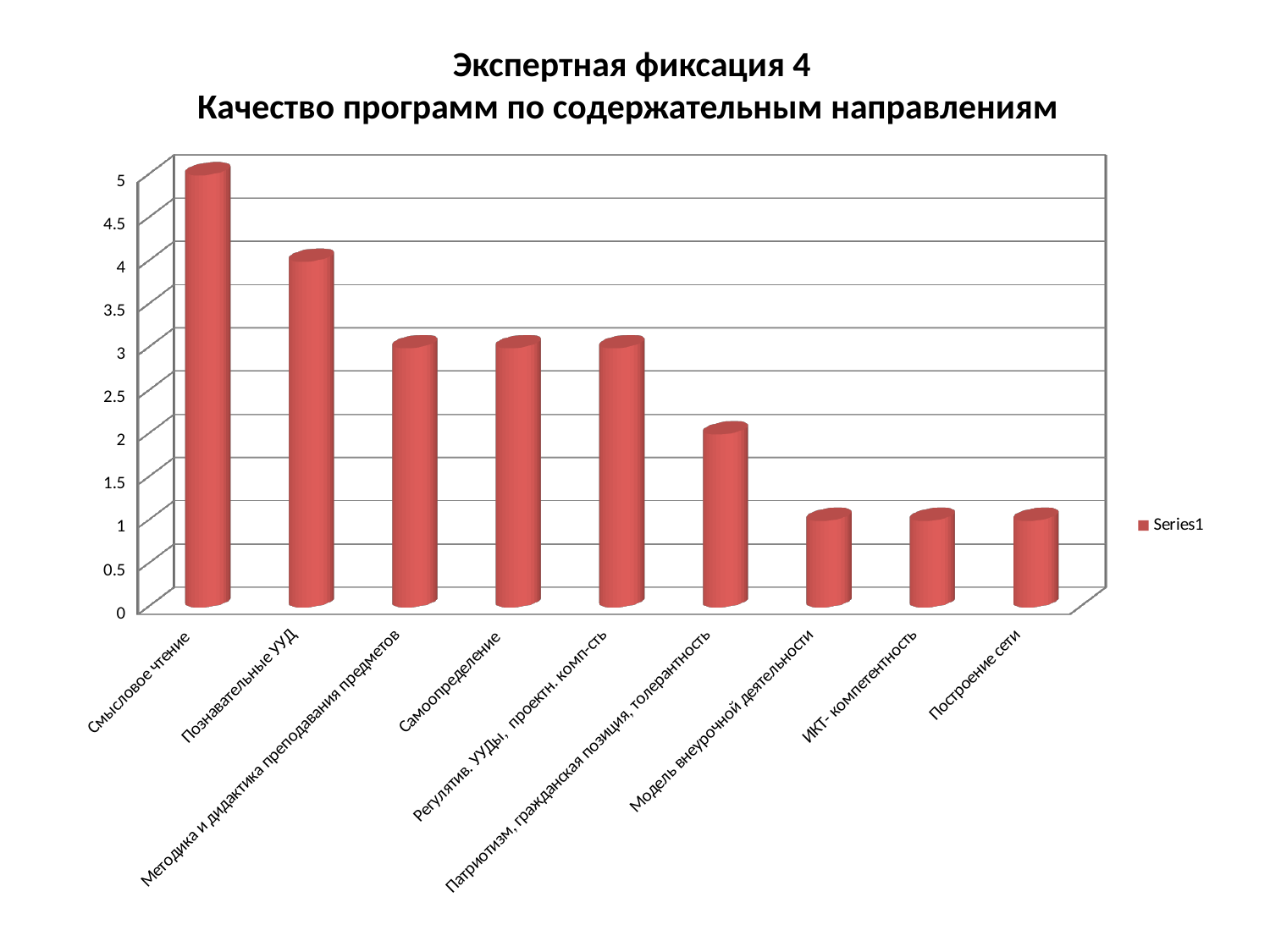

# Экспертная фиксация 4 Качество программ по содержательным направлениям

[unsupported chart]